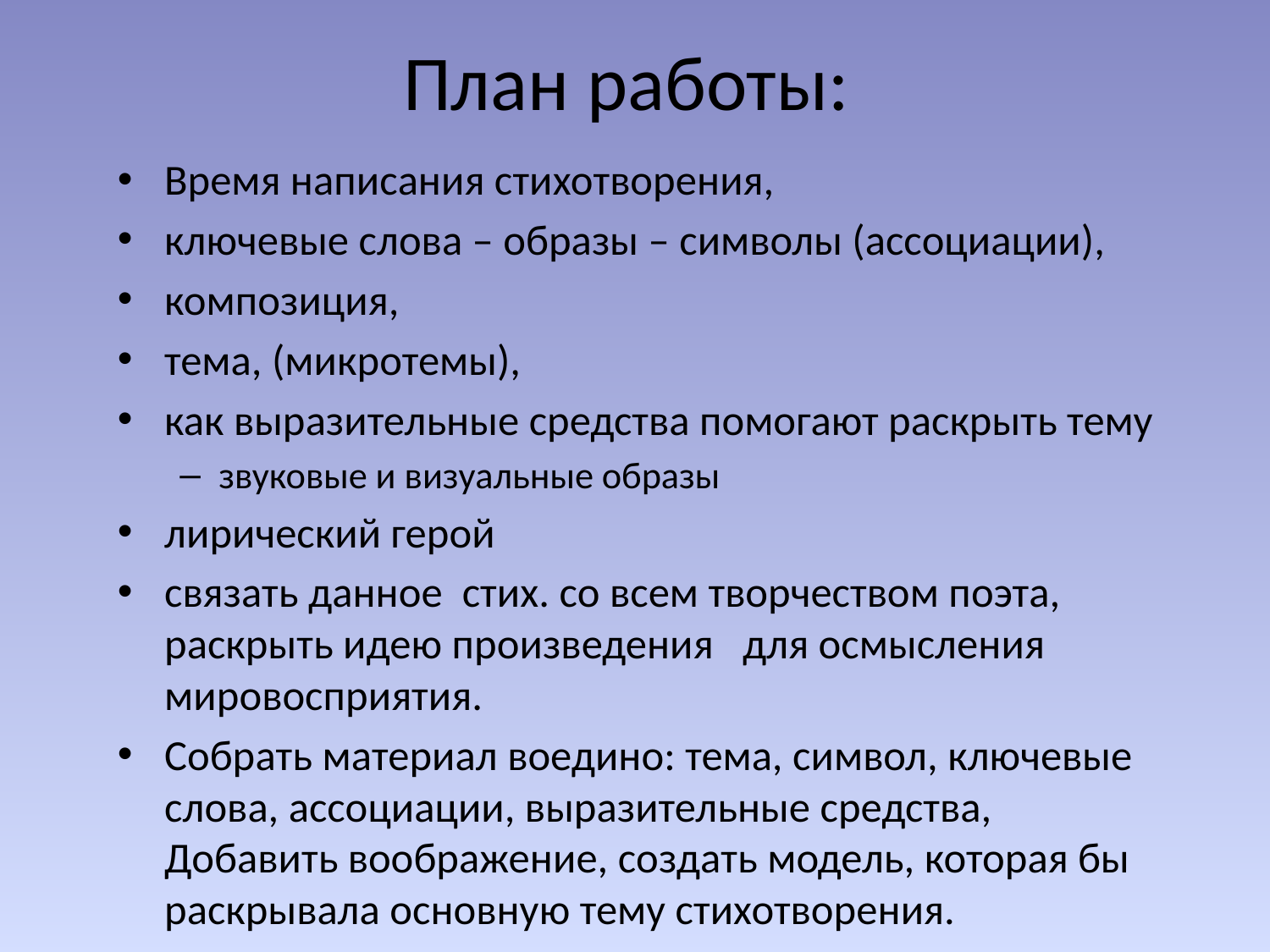

# План работы:
Время написания стихотворения,
ключевые слова – образы – символы (ассоциации),
композиция,
тема, (микротемы),
как выразительные средства помогают раскрыть тему
звуковые и визуальные образы
лирический герой
связать данное  стих. со всем творчеством поэта, раскрыть идею произведения   для осмысления мировосприятия.
Собрать материал воедино: тема, символ, ключевые слова, ассоциации, выразительные средства,   Добавить воображение, создать модель, которая бы раскрывала основную тему стихотворения.